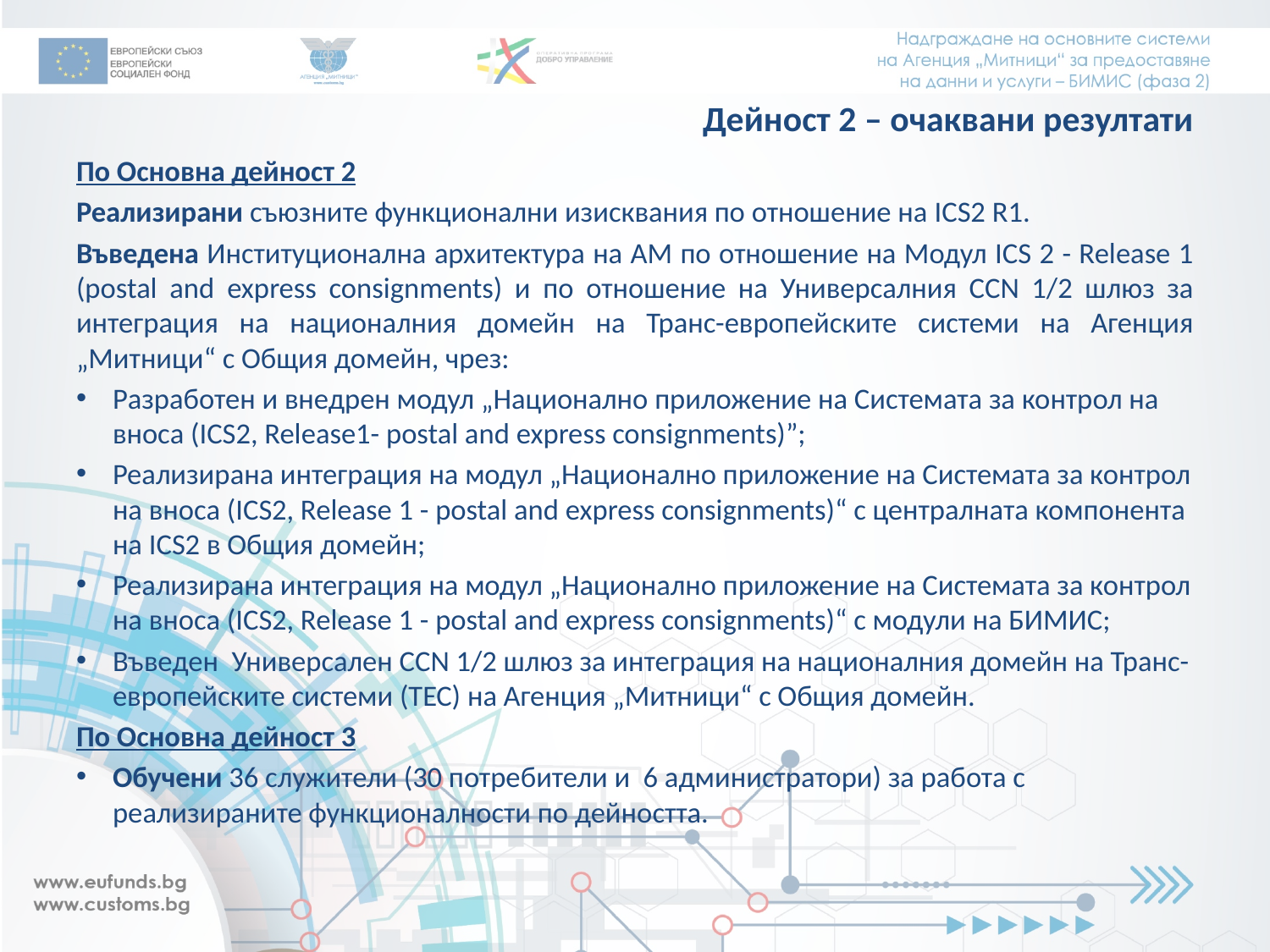

# Дейност 2 – очаквани резултати
По Основна дейност 2
Реализирани съюзните функционални изисквания по отношение на ICS2 R1.
Въведена Институционална архитектура на АМ по отношение на Модул ICS 2 - Release 1 (postal and express consignments) и по отношение на Универсалния CCN 1/2 шлюз за интеграция на националния домейн на Транс-европейските системи на Агенция „Митници“ с Общия домейн, чрез:
Разработен и внедрен модул „Национално приложение на Системата за контрол на вноса (ICS2, Release1- postal and express consignments)”;
Реализирана интеграция на модул „Национално приложение на Системата за контрол на вноса (ICS2, Release 1 - postal and express consignments)“ с централната компонента на ICS2 в Общия домейн;
Реализирана интеграция на модул „Национално приложение на Системата за контрол на вноса (ICS2, Release 1 - postal and express consignments)“ с модули на БИМИС;
Въведен  Универсален CCN 1/2 шлюз за интеграция на националния домейн на Транс-европейските системи (ТЕС) на Агенция „Митници“ с Общия домейн.
По Основна дейност 3
Обучени 36 служители (30 потребители и  6 администратори) за работа с реализираните функционалности по дейността.